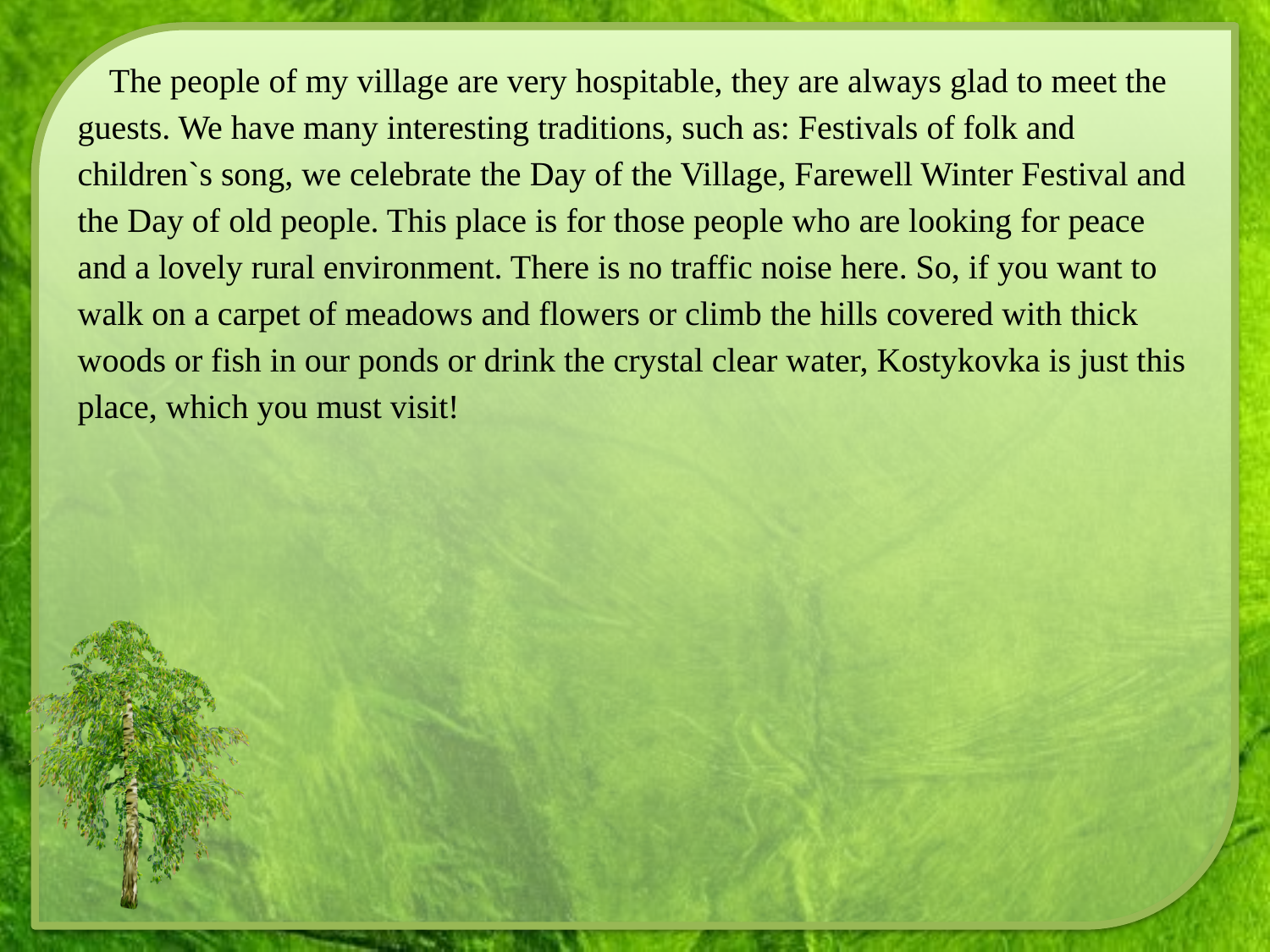

The people of my village are very hospitable, they are always glad to meet the guests. We have many interesting traditions, such as: Festivals of folk and children`s song, we celebrate the Day of the Village, Farewell Winter Festival and the Day of old people. This place is for those people who are looking for peace and a lovely rural environment. There is no traffic noise here. So, if you want to walk on a carpet of meadows and flowers or climb the hills covered with thick woods or fish in our ponds or drink the crystal clear water, Kostykovka is just this place, which you must visit!